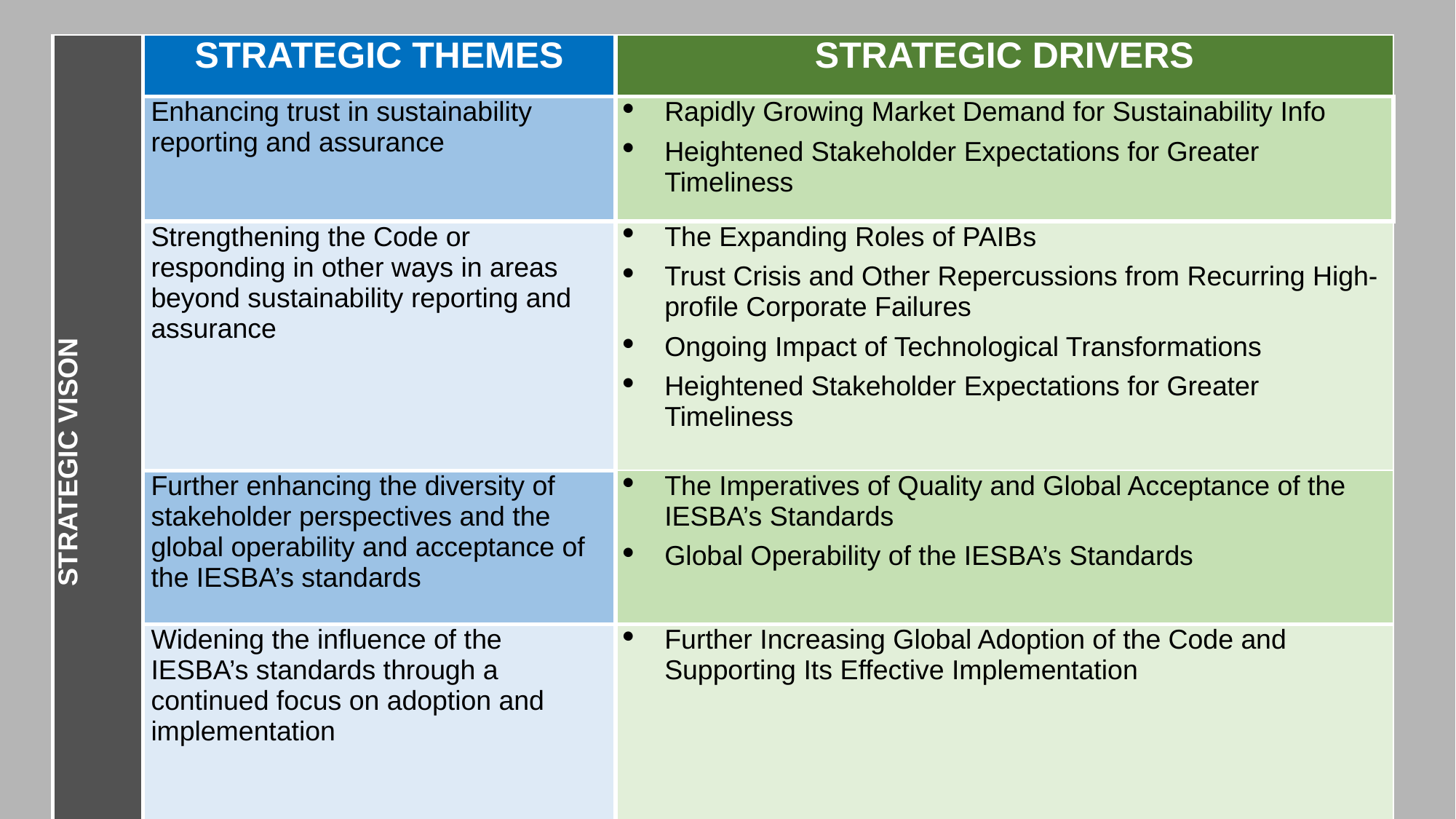

| STRATEGIC VISON | STRATEGIC THEMES | STRATEGIC DRIVERS |
| --- | --- | --- |
|  | Enhancing trust in sustainability reporting and assurance | Rapidly Growing Market Demand for Sustainability Info Heightened Stakeholder Expectations for Greater Timeliness |
|  | Strengthening the Code or responding in other ways in areas beyond sustainability reporting and assurance | The Expanding Roles of PAIBs Trust Crisis and Other Repercussions from Recurring High-profile Corporate Failures Ongoing Impact of Technological Transformations Heightened Stakeholder Expectations for Greater Timeliness |
|  | Further enhancing the diversity of stakeholder perspectives and the global operability and acceptance of the IESBA’s standards | The Imperatives of Quality and Global Acceptance of the IESBA’s Standards Global Operability of the IESBA’s Standards |
|  | Widening the influence of the IESBA’s standards through a continued focus on adoption and implementation | Further Increasing Global Adoption of the Code and Supporting Its Effective Implementation |
10